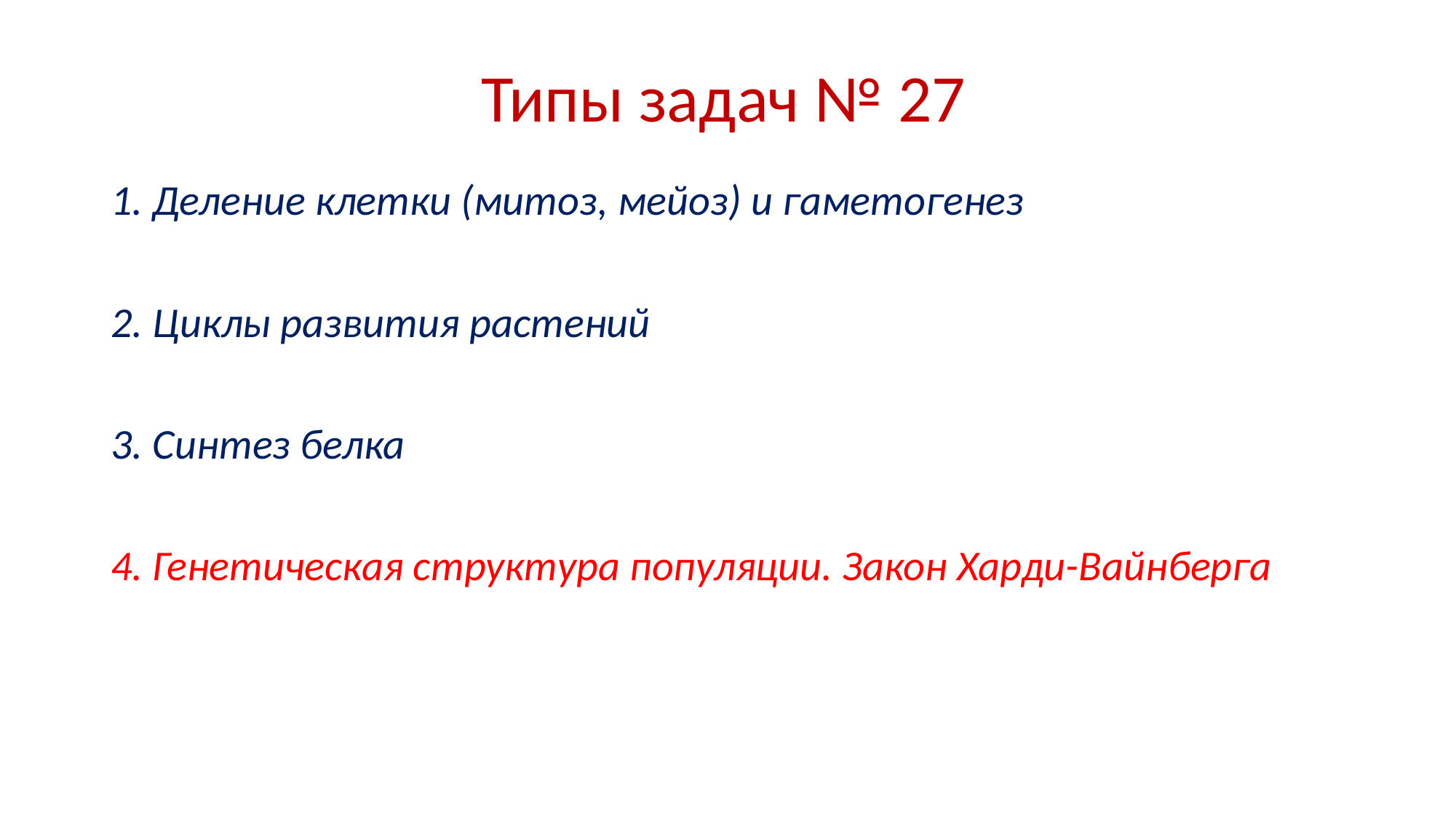

# Типы задач № 27
1. Деление клетки (митоз, мейоз) и гаметогенез

2. Циклы развития растений

3. Синтез белка

4. Генетическая структура популяции. Закон Харди-Вайнберга